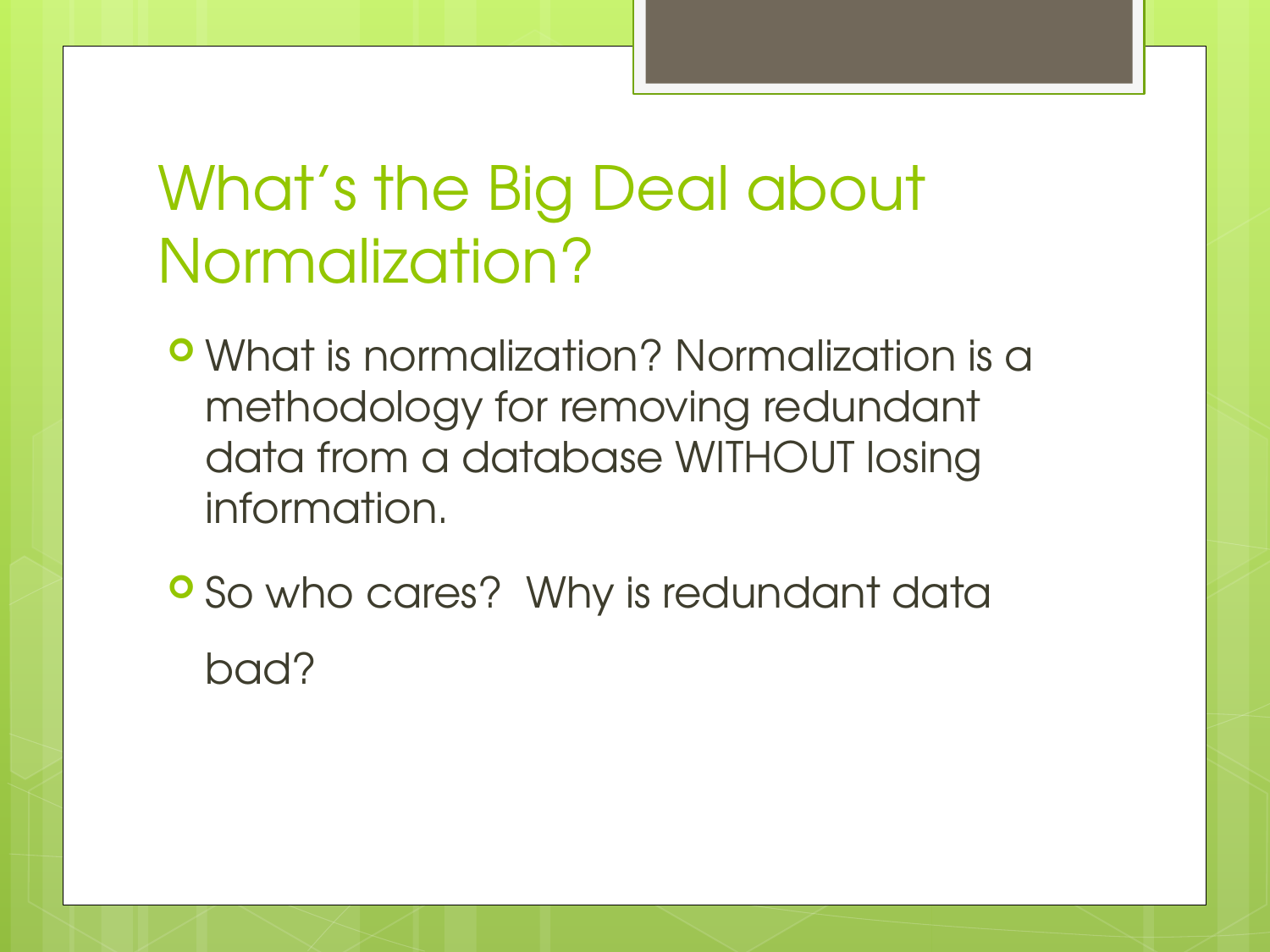

# What’s the Big Deal about Normalization?
What is normalization? Normalization is a methodology for removing redundant data from a database WITHOUT losing information.
So who cares?  Why is redundant data bad?